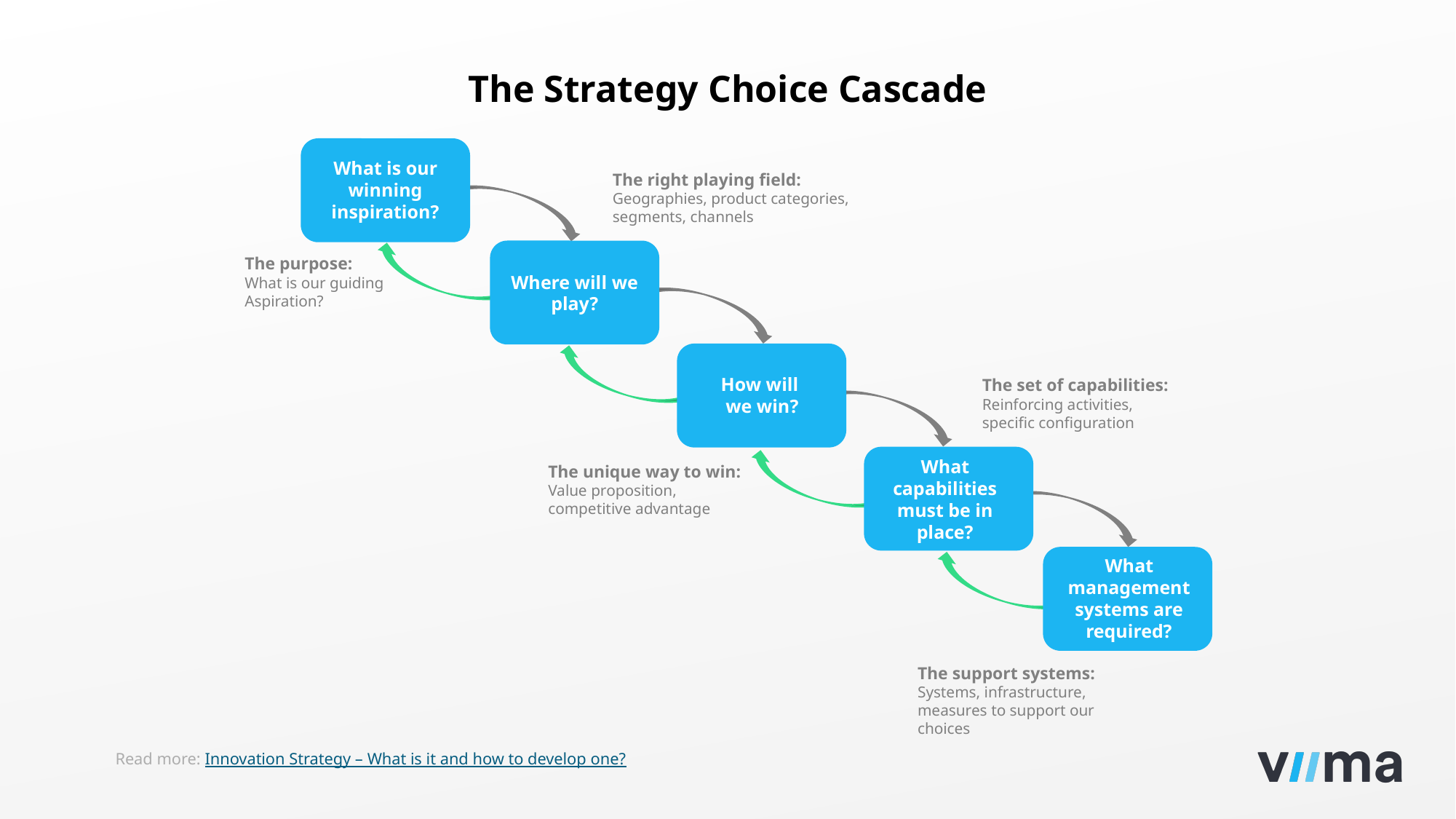

The Strategy Choice Cascade

What is our winning inspiration?
The right playing field:
Geographies, product categories,
segments, channels

The purpose:
What is our guiding
Aspiration?
Where will we play?

How will
we win?
The set of capabilities:
Reinforcing activities, specific configuration

What capabilities must be in place?
The unique way to win:
Value proposition, competitive advantage

What management systems are required?
The support systems:
Systems, infrastructure, measures to support our choices
Read more: Innovation Strategy – What is it and how to develop one?